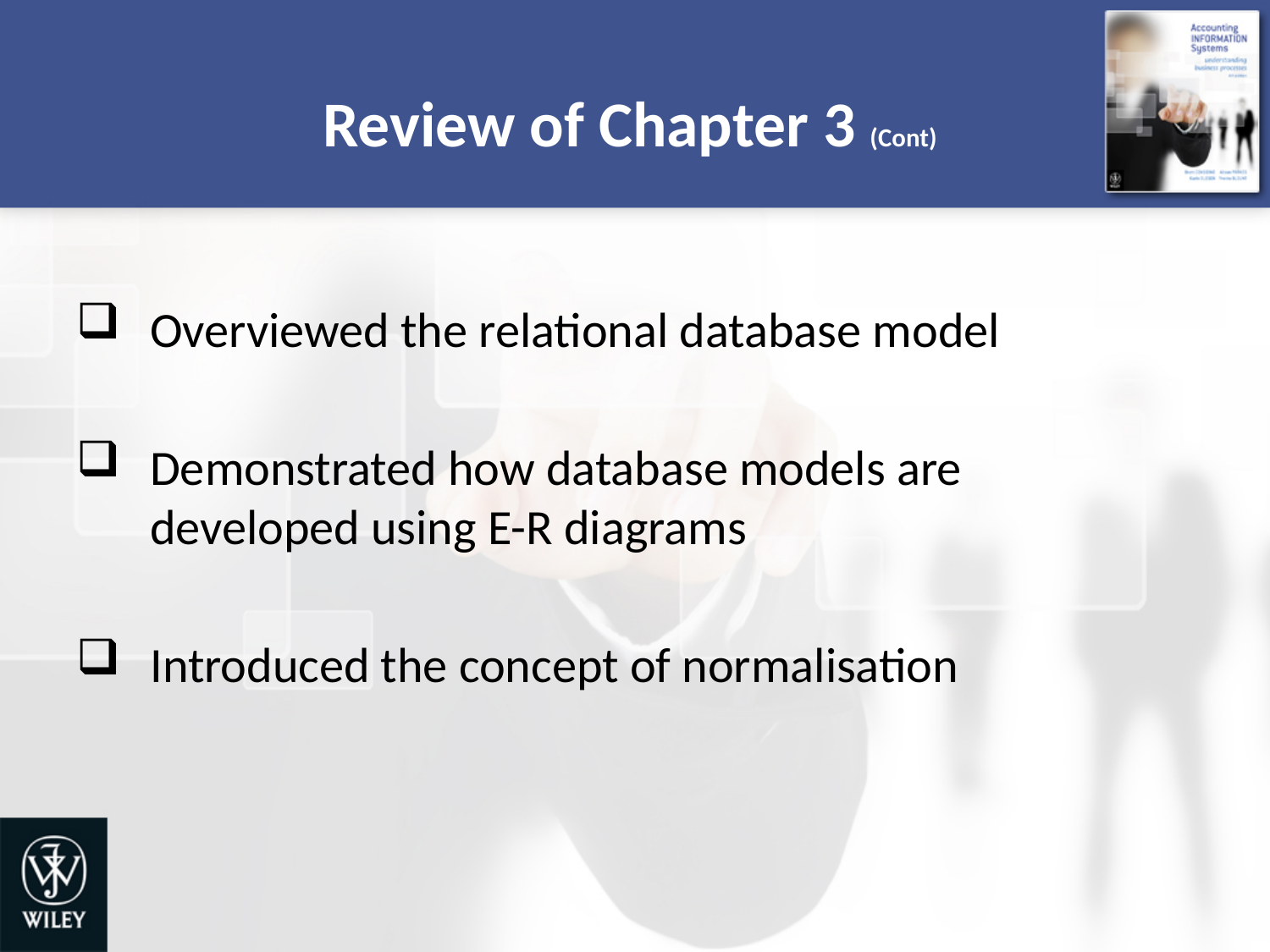

# Review of Chapter 3 (Cont)

Overviewed the relational database model

Demonstrated how database models are  developed using E-R diagrams

Introduced the concept of normalisation